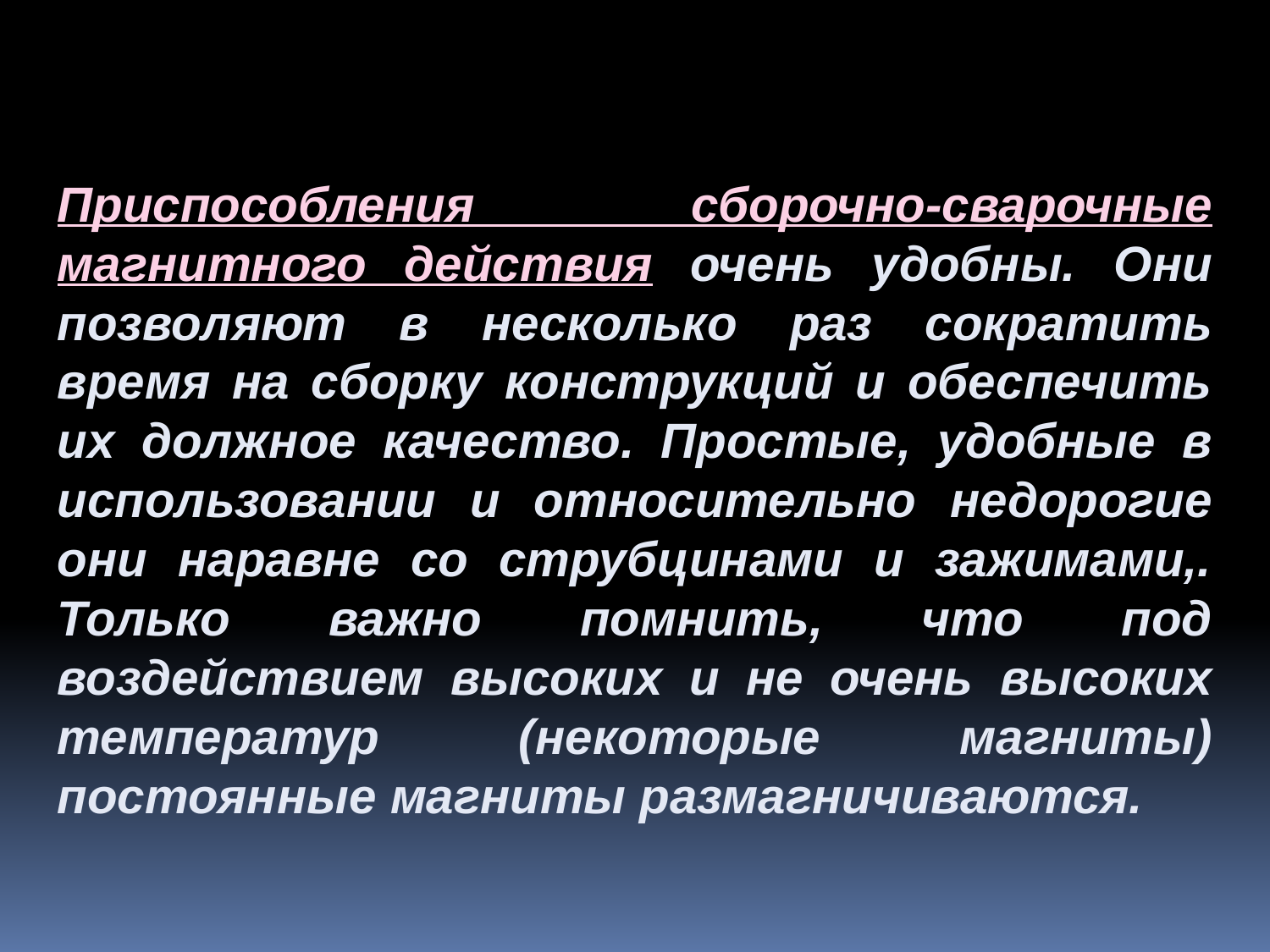

Приспособления сборочно-сварочные магнитного действия очень удобны. Они позволяют в несколько раз сократить время на сборку конструкций и обеспечить их должное качество. Простые, удобные в использовании и относительно недорогие они наравне со струбцинами и зажимами,. Только важно помнить, что под воздействием высоких и не очень высоких температур (некоторые магниты) постоянные магниты размагничиваются.